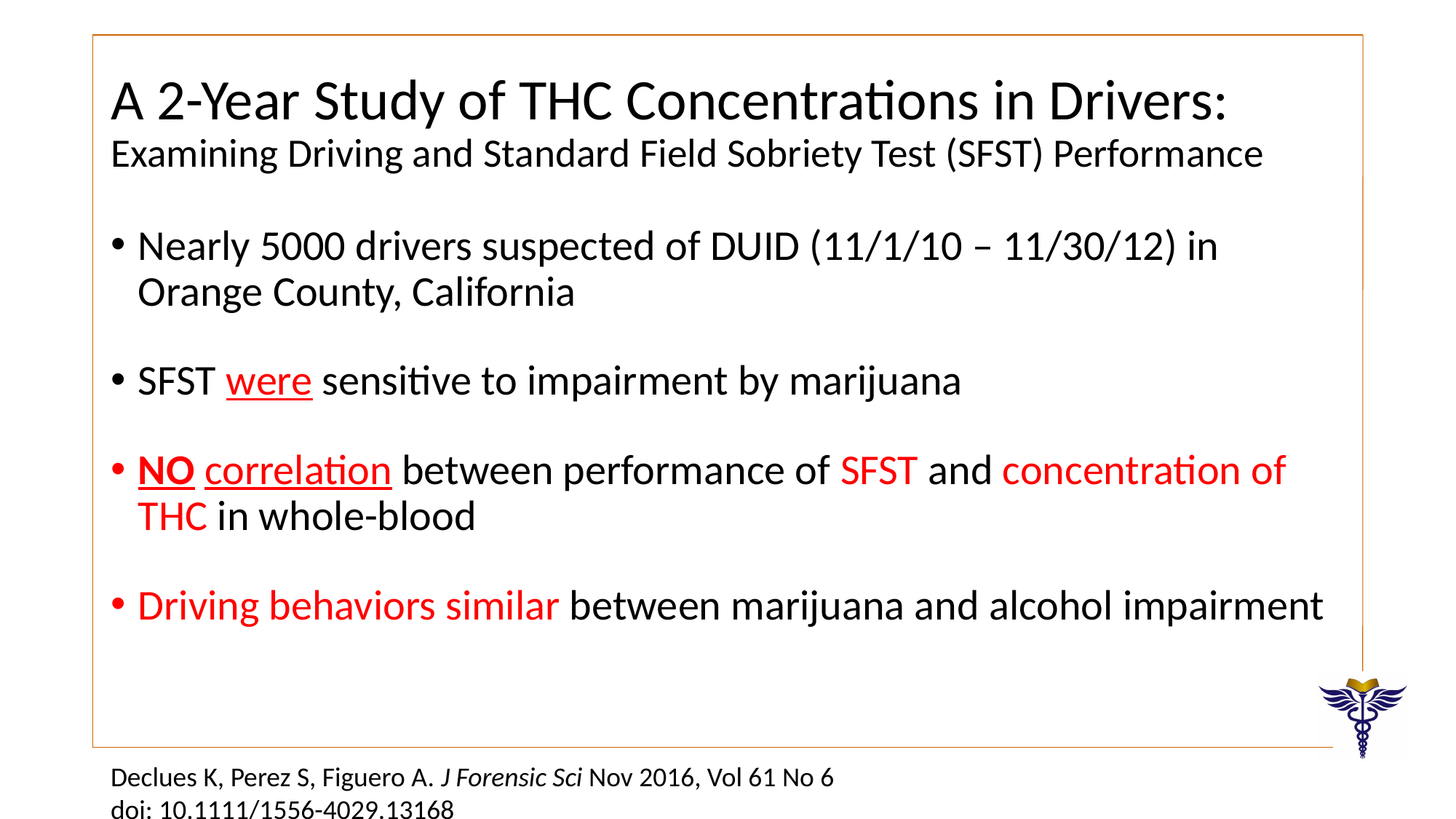

# A 2-Year Study of THC Concentrations in Drivers: Examining Driving and Standard Field Sobriety Test (SFST) Performance
Nearly 5000 drivers suspected of DUID (11/1/10 – 11/30/12) in Orange County, California

SFST were sensitive to impairment by marijuana

NO correlation between performance of SFST and concentration of THC in whole-blood

Driving behaviors similar between marijuana and alcohol impairment

Declues K, Perez S, Figuero A. J Forensic Sci Nov 2016, Vol 61 No 6
doi: 10.1111/1556-4029.13168